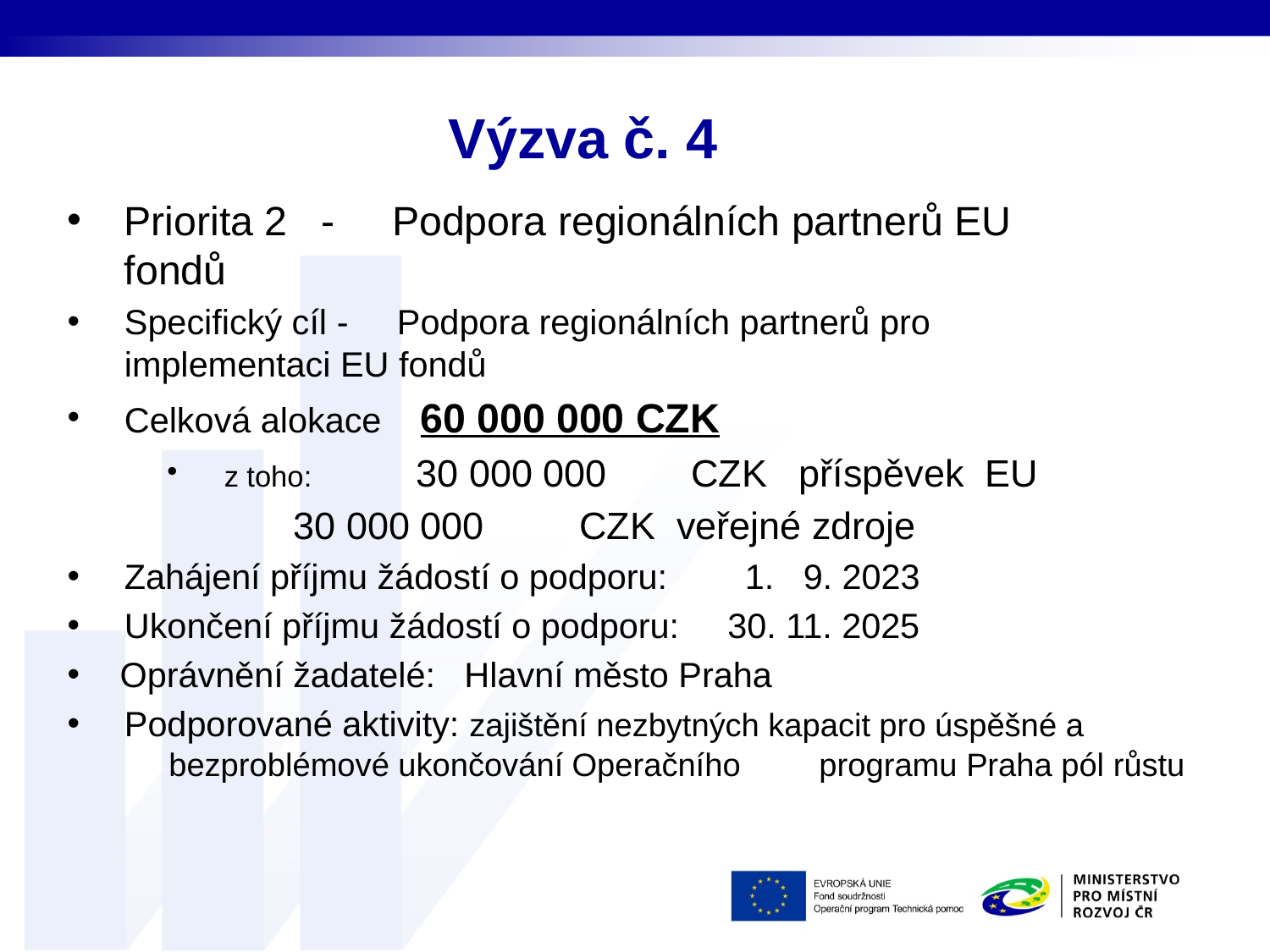

# Výzva č. 4
Priorita 2   -     Podpora regionálních partnerů EU 		         fondů
Specifický cíl -     Podpora regionálních partnerů pro 			           implementaci EU fondů
Celková alokace    60 000 000 CZK
z toho:             30 000 000        CZK   příspěvek  EU
		             30 000 000         CZK  veřejné zdroje
Zahájení příjmu žádostí o podporu:        1.   9. 2023
Ukončení příjmu žádostí o podporu:     30. 11. 2025
 Oprávnění žadatelé:   Hlavní město Praha
Podporované aktivity: zajištění nezbytných kapacit pro úspěšné a 			       bezproblémové ukončování Operačního 			       programu Praha pól růstu